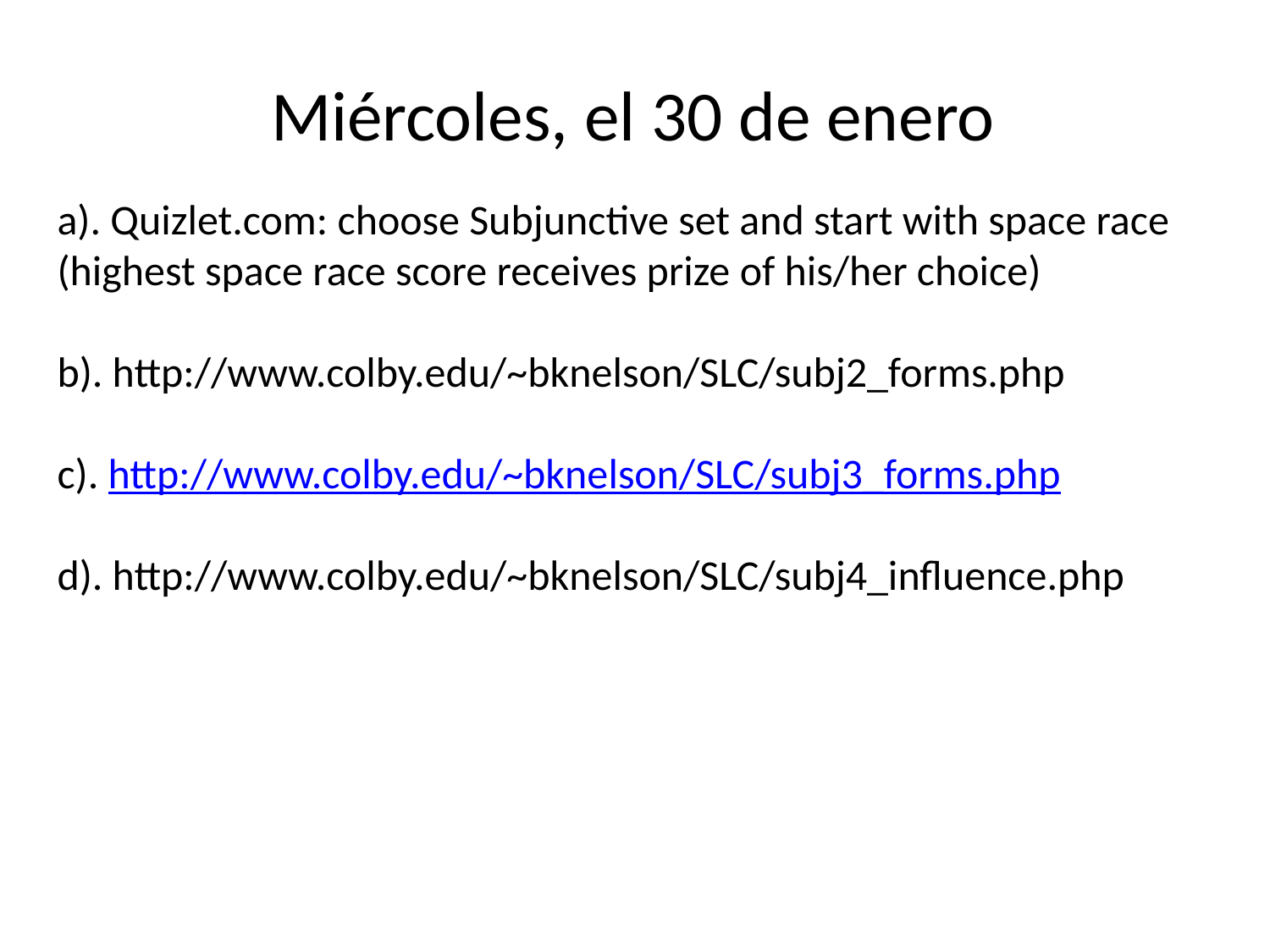

Miércoles, el 30 de enero

a). Quizlet.com: choose Subjunctive set and start with space race (highest space race score receives prize of his/her choice)

b). http://www.colby.edu/~bknelson/SLC/subj2_forms.php

c). http://www.colby.edu/~bknelson/SLC/subj3_forms.php

d). http://www.colby.edu/~bknelson/SLC/subj4_influence.php